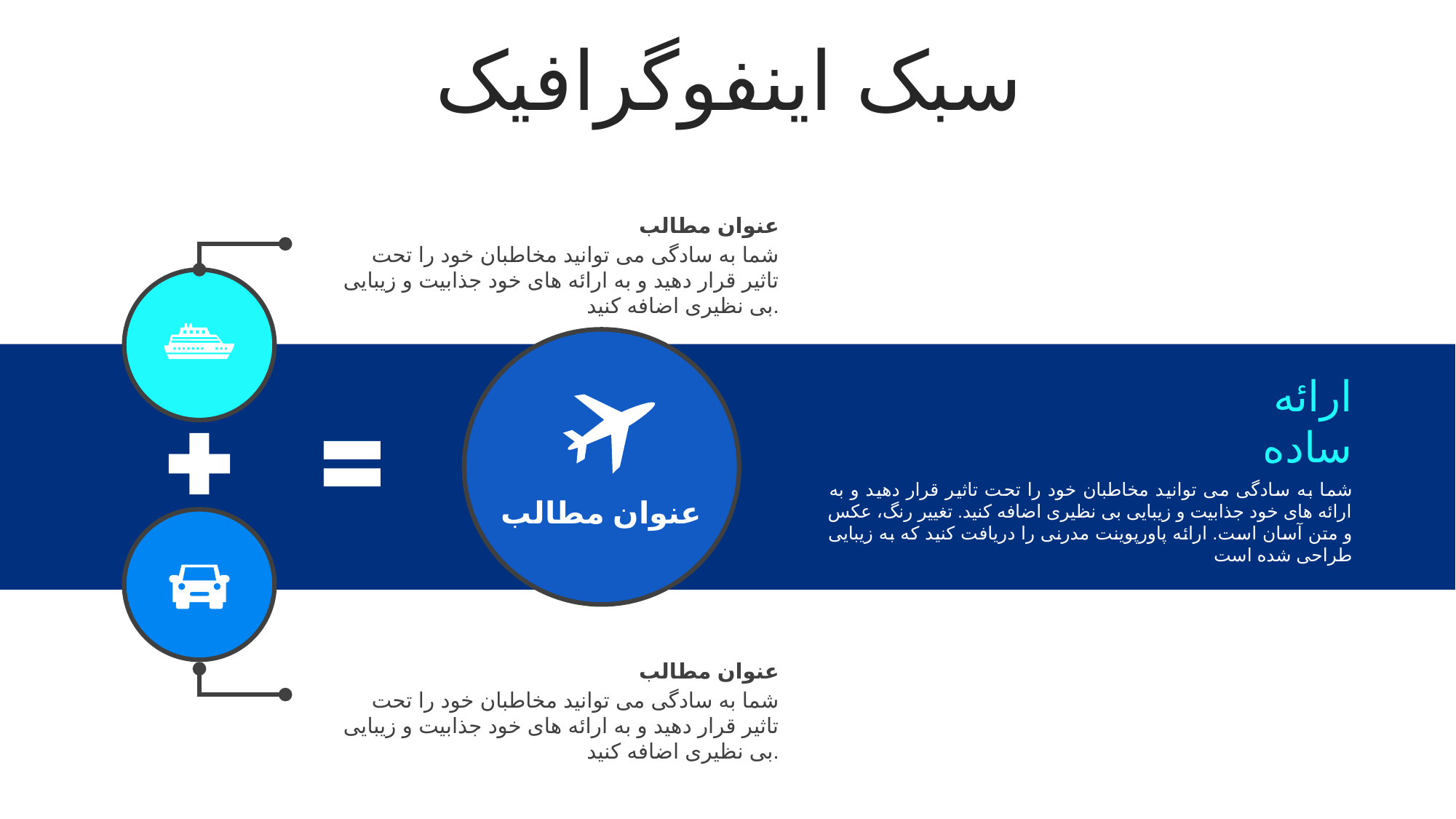

سبک اینفوگرافیک
عنوان مطالب
شما به سادگی می توانید مخاطبان خود را تحت تاثیر قرار دهید و به ارائه های خود جذابیت و زیبایی بی نظیری اضافه کنید.

ارائه
ساده

شما به سادگی می توانید مخاطبان خود را تحت تاثیر قرار دهید و به ارائه های خود جذابیت و زیبایی بی نظیری اضافه کنید. تغییر رنگ، عکس و متن آسان است. ارائه پاورپوینت مدرنی را دریافت کنید که به زیبایی طراحی شده است
عنوان مطالب

عنوان مطالب
شما به سادگی می توانید مخاطبان خود را تحت تاثیر قرار دهید و به ارائه های خود جذابیت و زیبایی بی نظیری اضافه کنید.